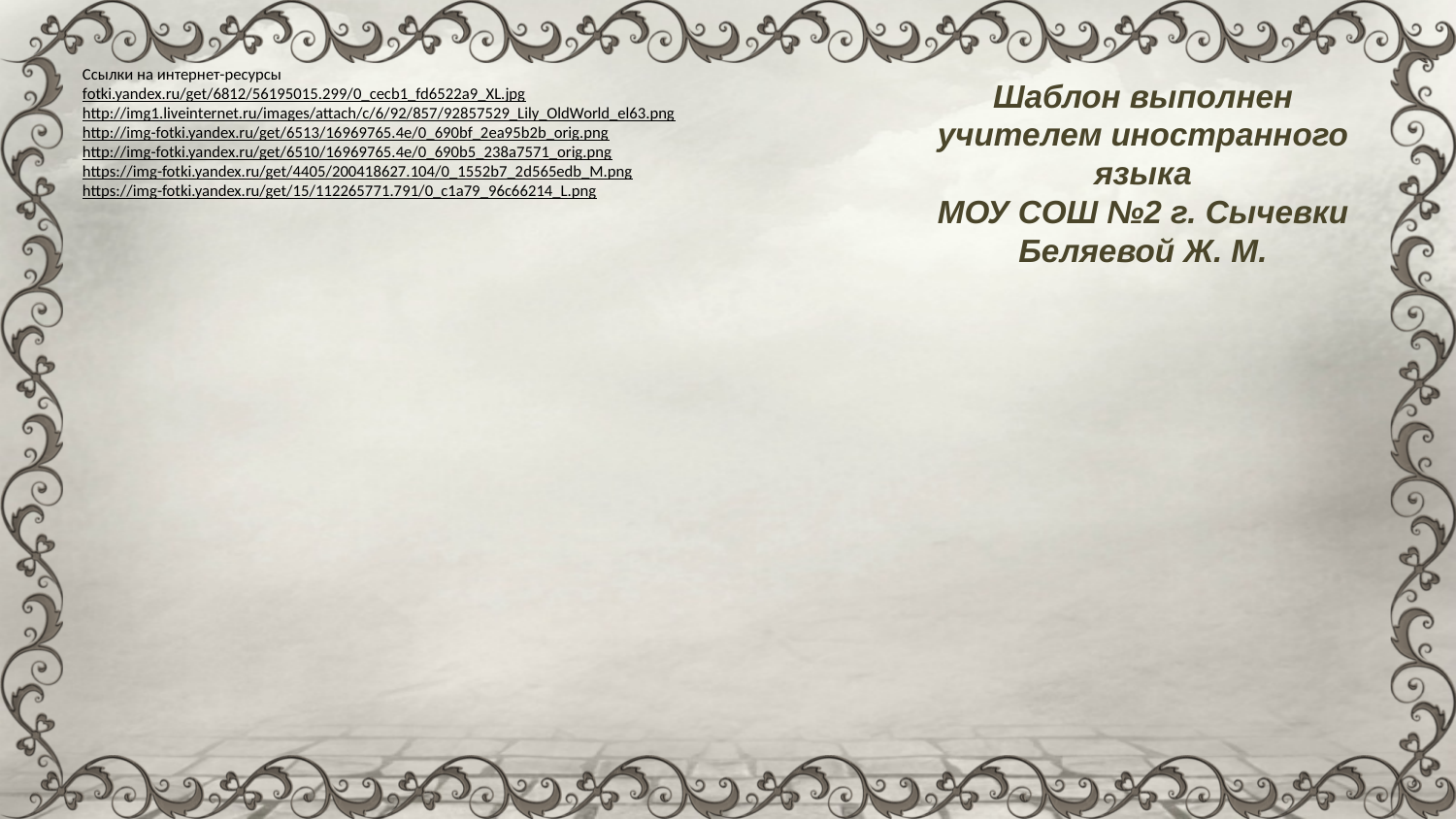

Ссылки на интернет-ресурсы
fotki.yandex.ru/get/6812/56195015.299/0_cecb1_fd6522a9_XL.jpg
http://img1.liveinternet.ru/images/attach/c/6/92/857/92857529_Lily_OldWorld_el63.png
http://img-fotki.yandex.ru/get/6513/16969765.4e/0_690bf_2ea95b2b_orig.png
http://img-fotki.yandex.ru/get/6510/16969765.4e/0_690b5_238a7571_orig.png
https://img-fotki.yandex.ru/get/4405/200418627.104/0_1552b7_2d565edb_M.png
https://img-fotki.yandex.ru/get/15/112265771.791/0_c1a79_96c66214_L.png
Шаблон выполнен
учителем иностранного языка
МОУ СОШ №2 г. Сычевки
Беляевой Ж. М.